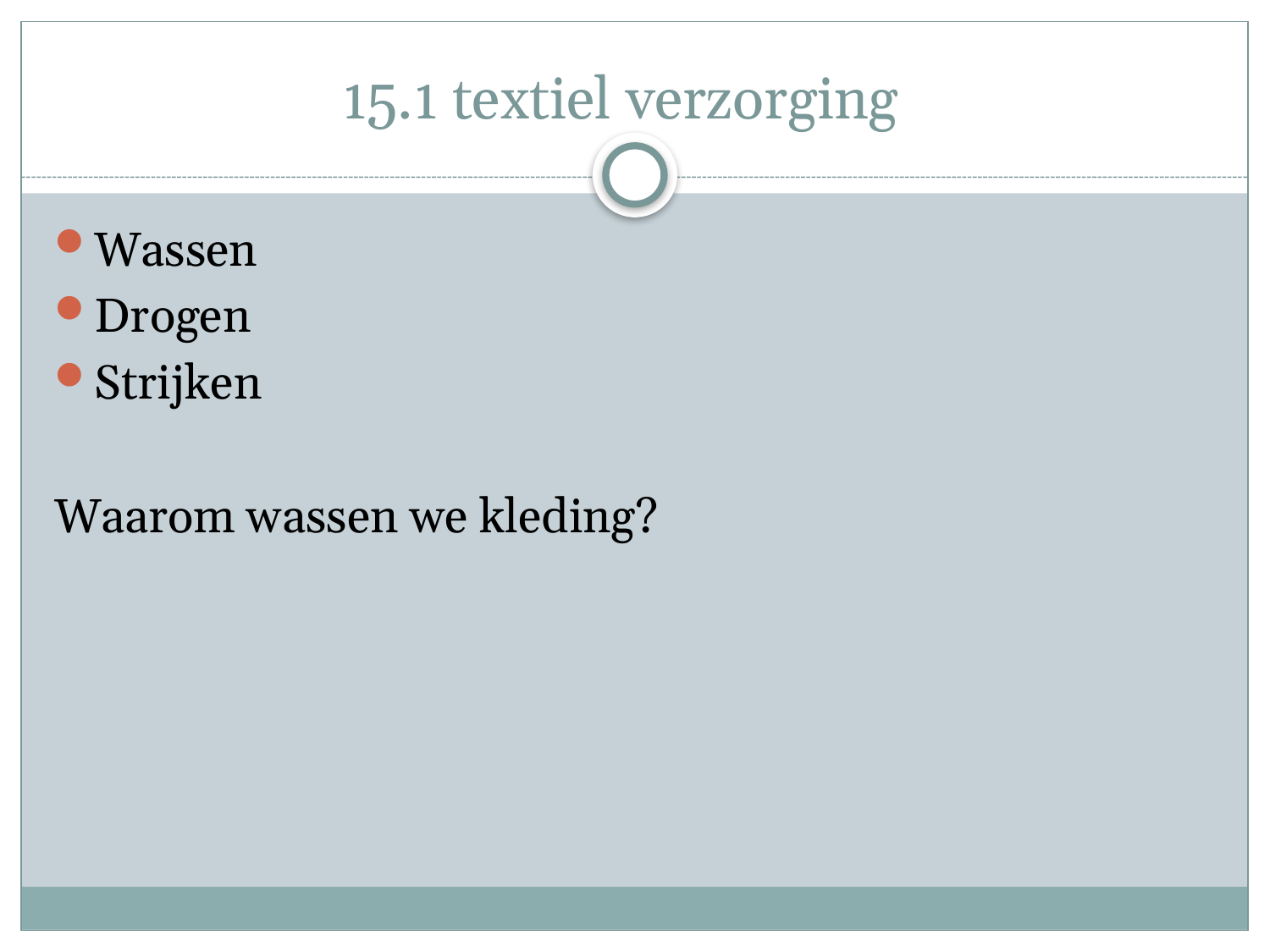

# 15.1 textiel verzorging
Wassen
Drogen
Strijken

Waarom wassen we kleding?